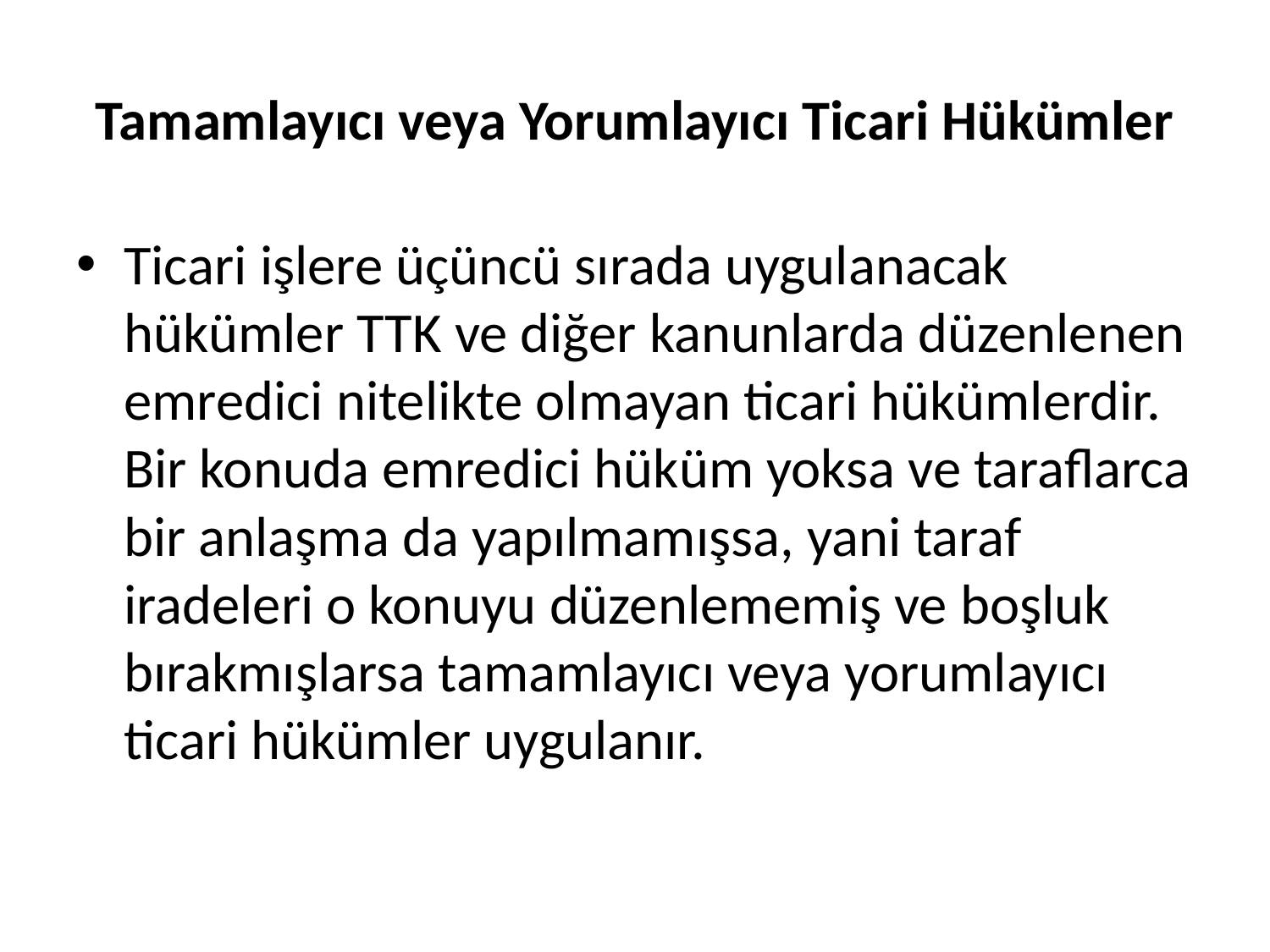

# Tamamlayıcı veya Yorumlayıcı Ticari Hükümler
Ticari işlere üçüncü sırada uygulanacak hükümler TTK ve diğer kanunlarda düzenlenen emredici nitelikte olmayan ticari hükümlerdir. Bir konuda emredici hüküm yoksa ve taraflarca bir anlaşma da yapılmamışsa, yani taraf iradeleri o konuyu düzenlememiş ve boşluk bırakmışlarsa tamamlayıcı veya yorumlayıcı ticari hükümler uygulanır.